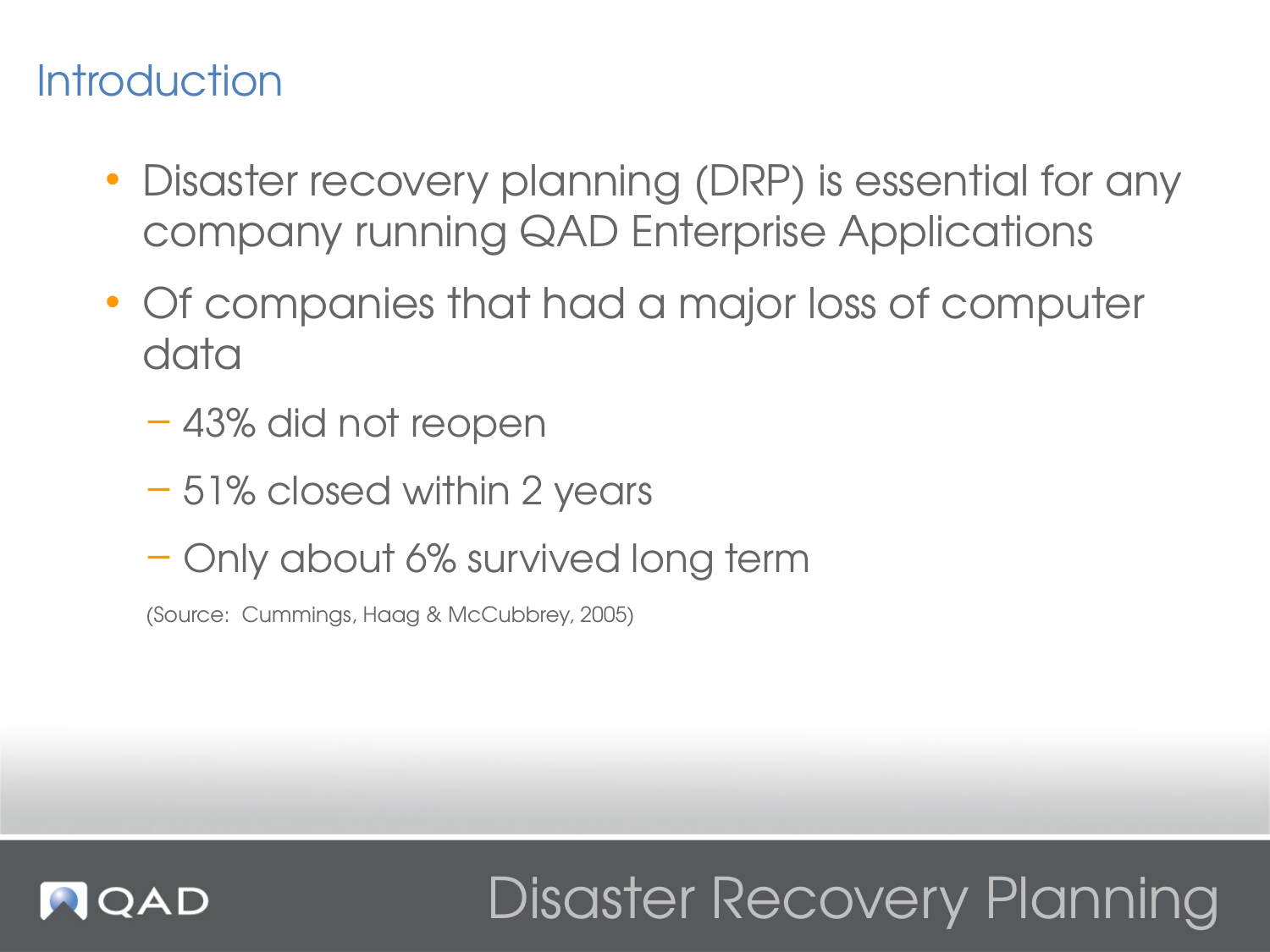

Introduction
Disaster recovery planning (DRP) is essential for any company running QAD Enterprise Applications
Of companies that had a major loss of computer data
 43% did not reopen
 51% closed within 2 years
 Only about 6% survived long term
(Source:  Cummings, Haag & McCubbrey, 2005)

# Disaster Recovery Planning